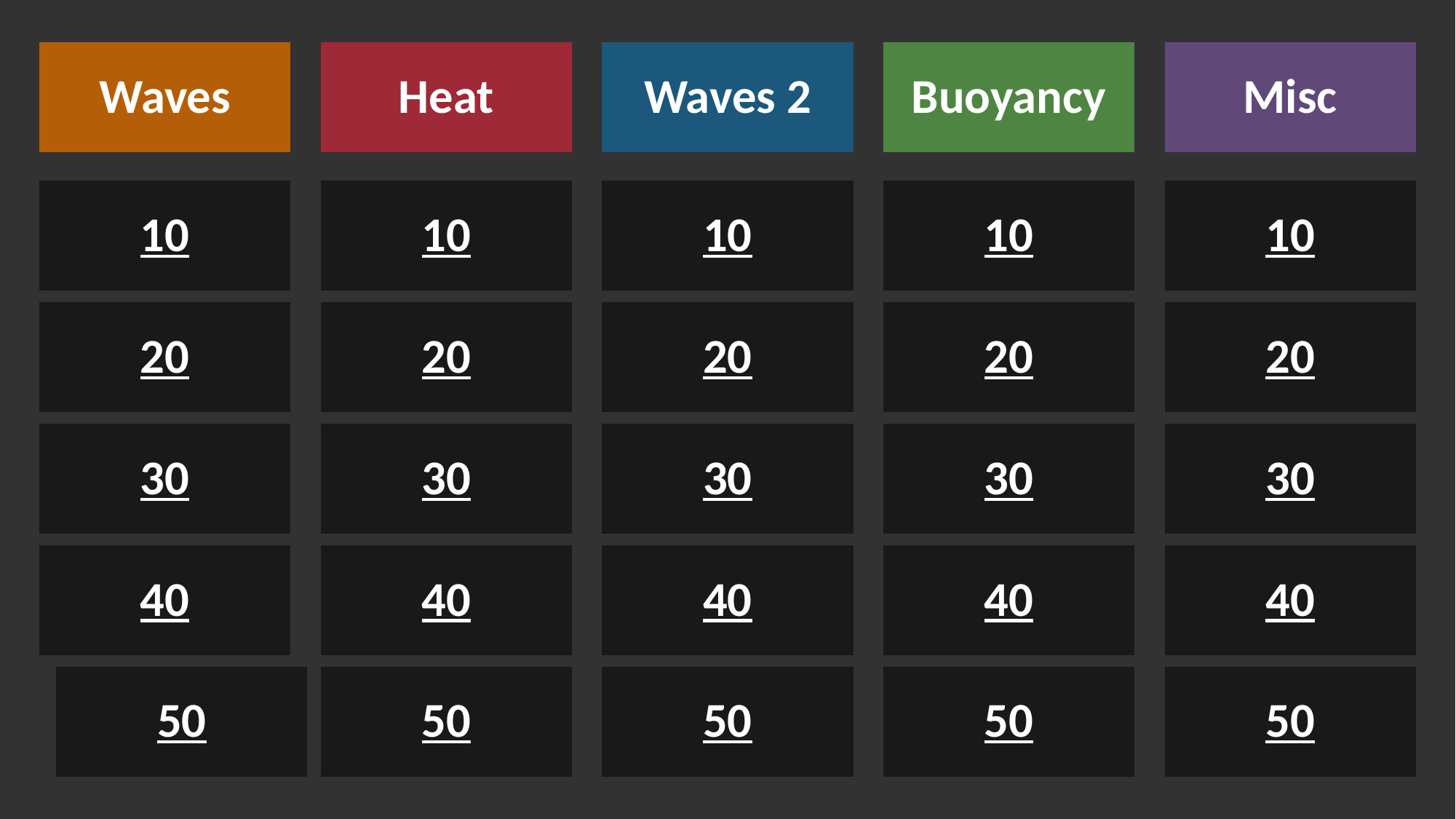

Waves
Heat
Waves 2
Buoyancy
Misc
10
10
10
10
10
20
20
20
20
20
30
30
30
30
30
40
40
40
40
40
50
50
50
50
50